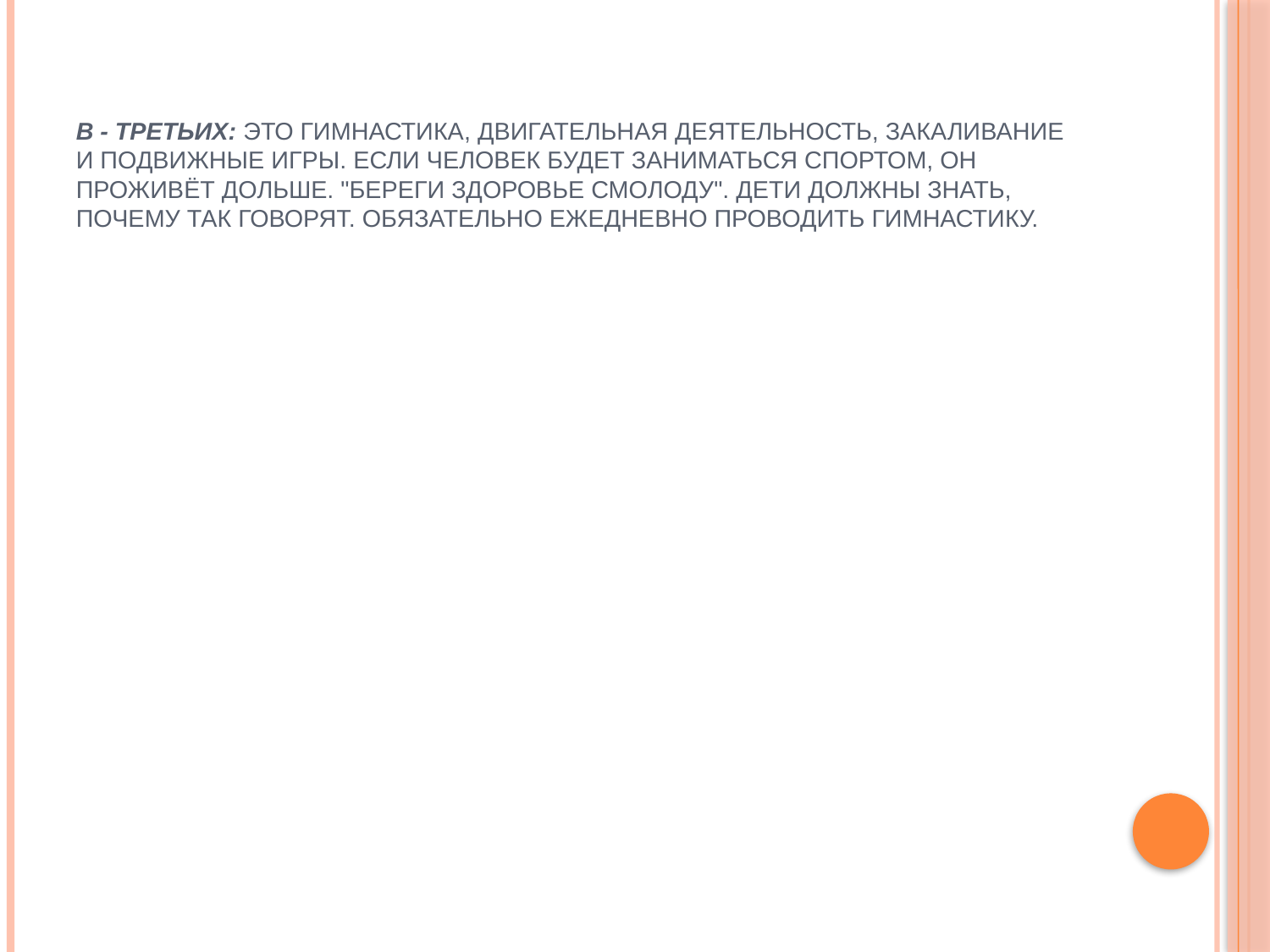

# В - третьих: это гимнастика, двигательная деятельность, закаливание и подвижные игры. Если человек будет заниматься спортом, он проживёт дольше. "Береги здоровье смолоду". Дети должны знать, почему так говорят. Обязательно ежедневно проводить гимнастику.